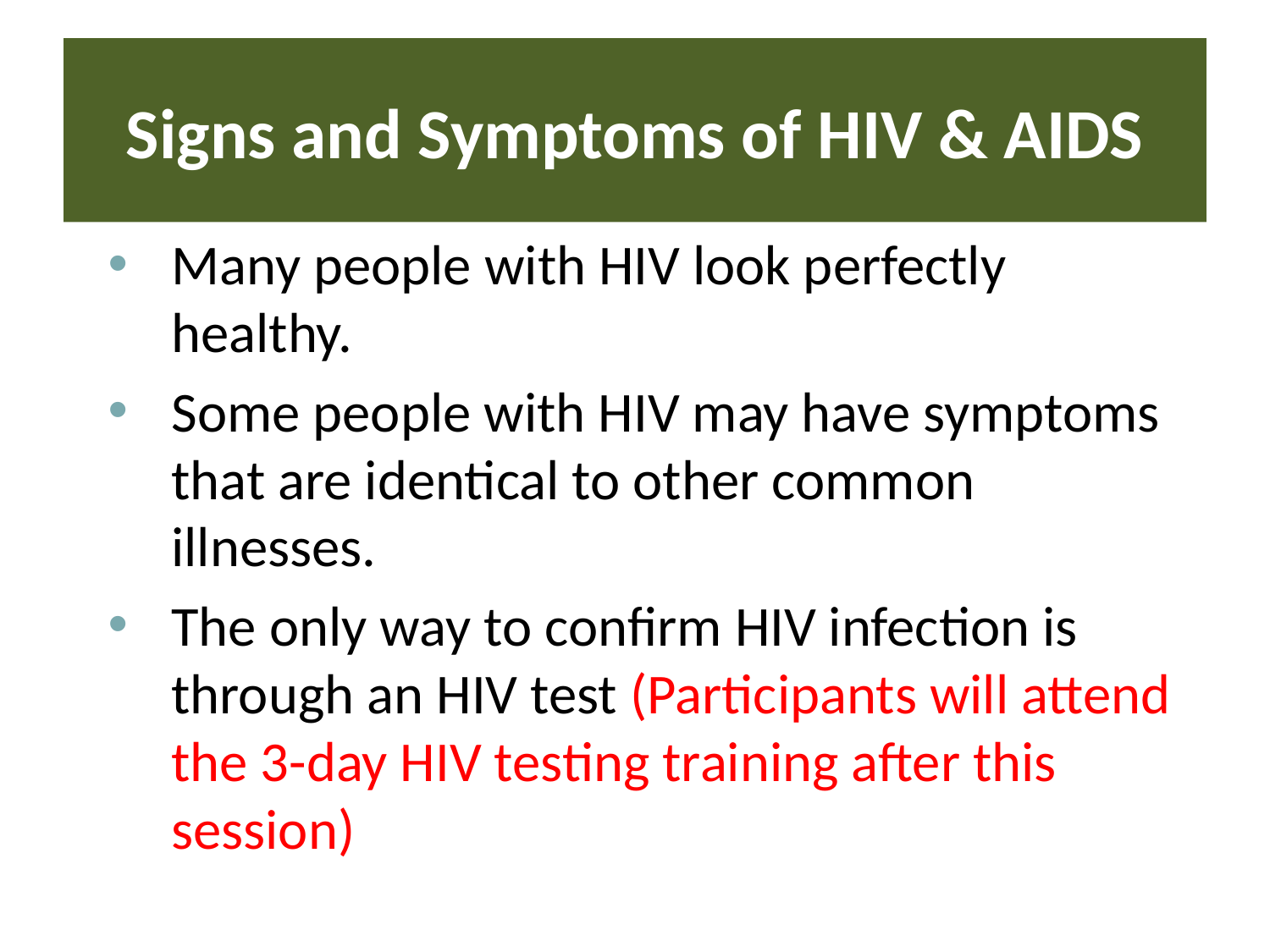

# Signs and Symptoms of HIV & AIDS
Many people with HIV look perfectly healthy.
Some people with HIV may have symptoms that are identical to other common illnesses.
The only way to confirm HIV infection is through an HIV test (Participants will attend the 3-day HIV testing training after this session)